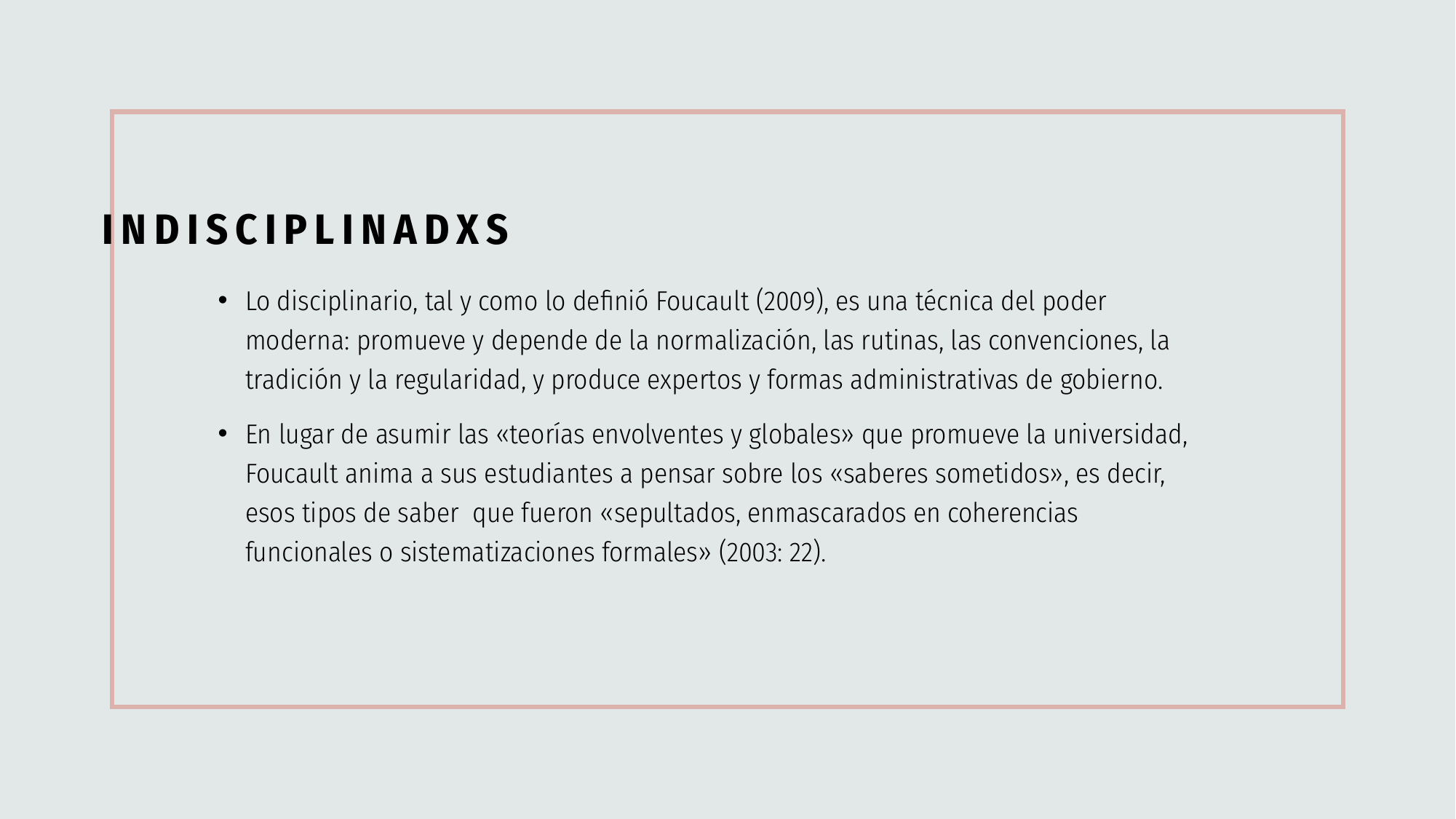

# indisciplinadxs
Lo disciplinario, tal y como lo definió Foucault (2009), es una técnica del poder moderna: promueve y depende de la normalización, las rutinas, las convenciones, la tradición y la regularidad, y produce expertos y formas administrativas de gobierno.
En lugar de asumir las «teorías envolventes y globales» que promueve la universidad, Foucault anima a sus estudiantes a pensar sobre los «saberes sometidos», es decir, esos tipos de saber  que fueron «sepultados, enmascarados en coherencias funcionales o sistematizaciones formales» (2003: 22).